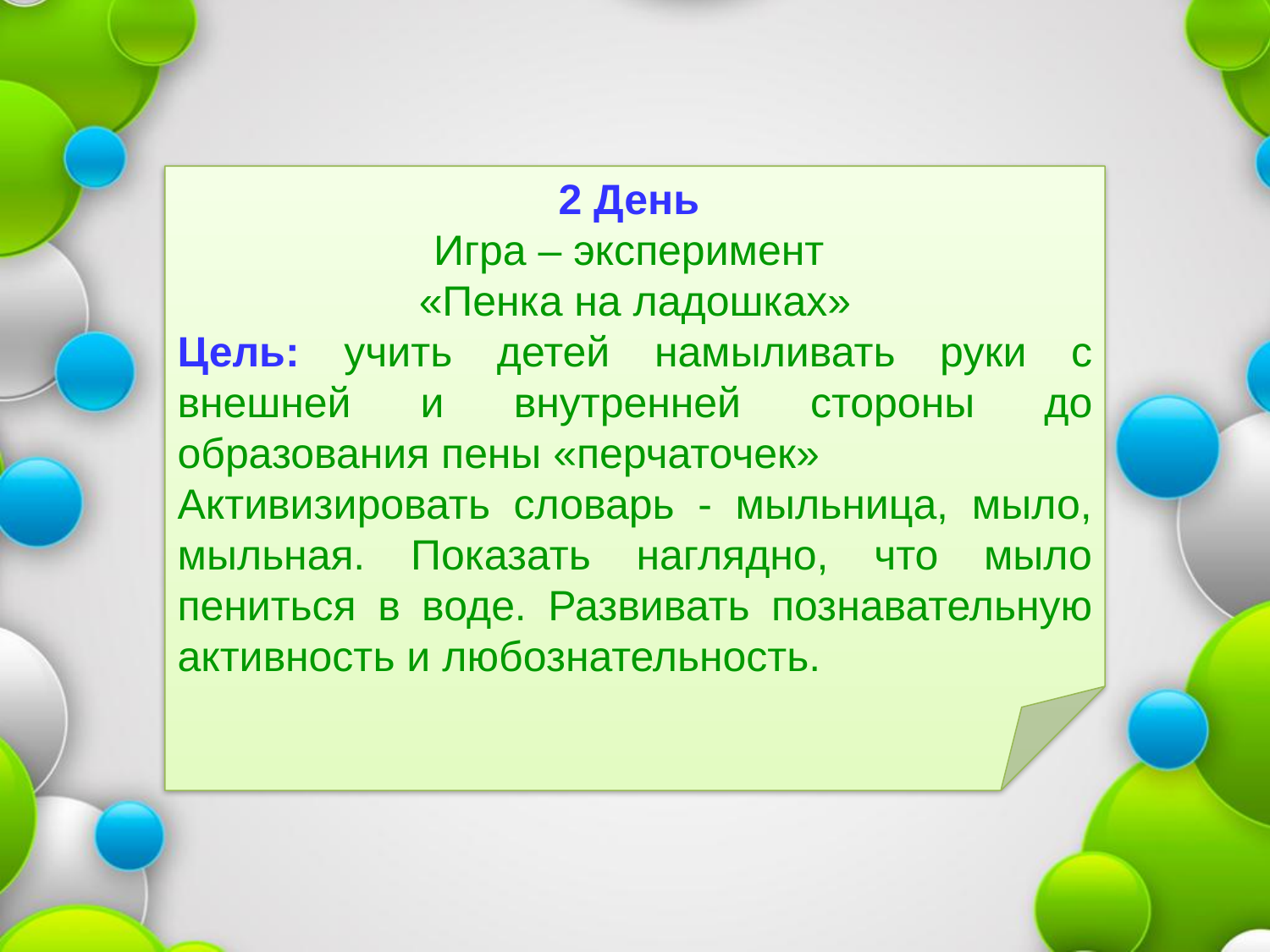

2 День
Игра – эксперимент
«Пенка на ладошках»
Цель: учить детей намыливать руки с внешней и внутренней стороны до образования пены «перчаточек»
Активизировать словарь - мыльница, мыло, мыльная. Показать наглядно, что мыло пениться в воде. Развивать познавательную активность и любознательность.